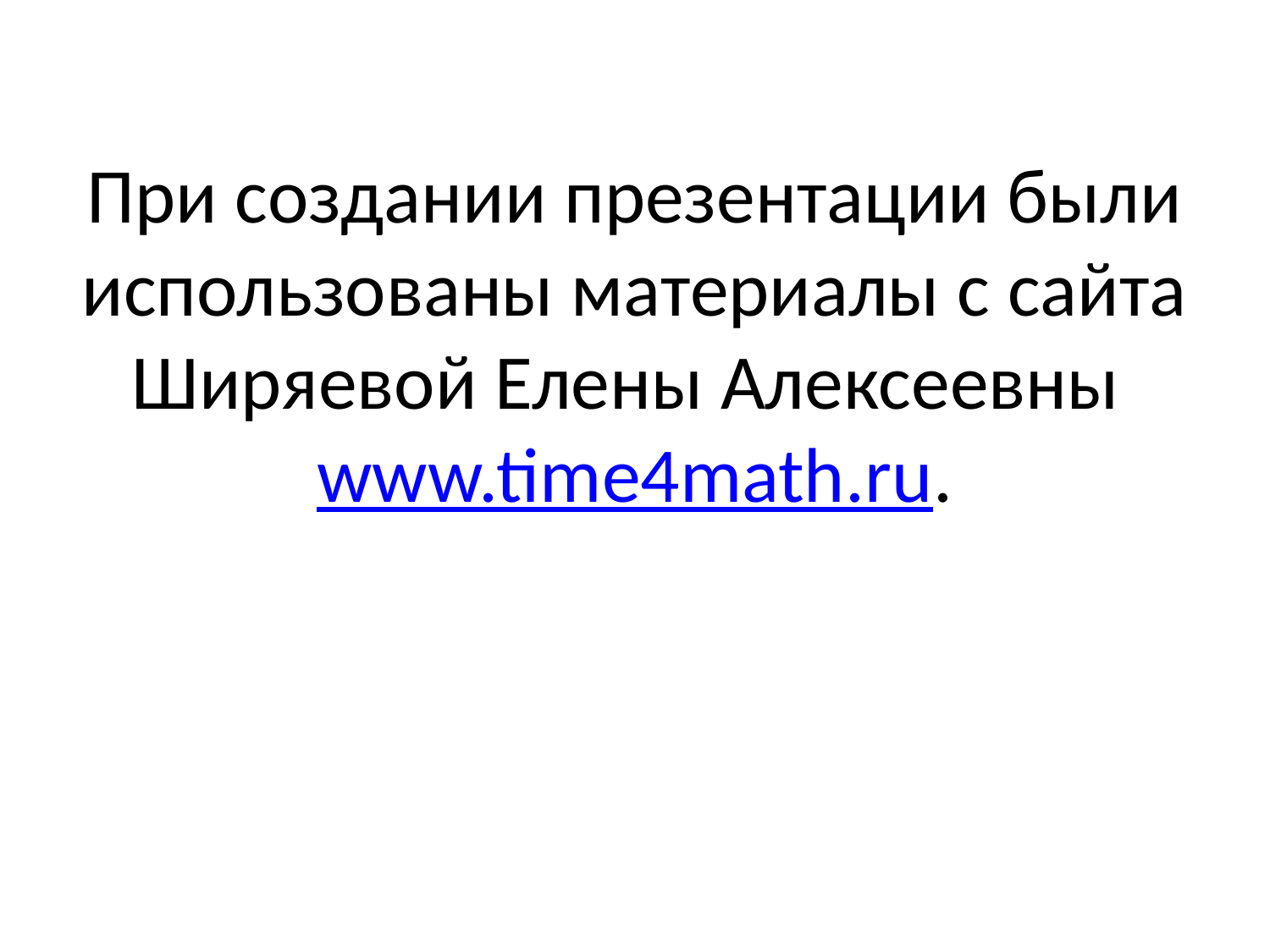

# При создании презентации были использованы материалы с сайта Ширяевой Елены Алексеевны www.time4math.ru.